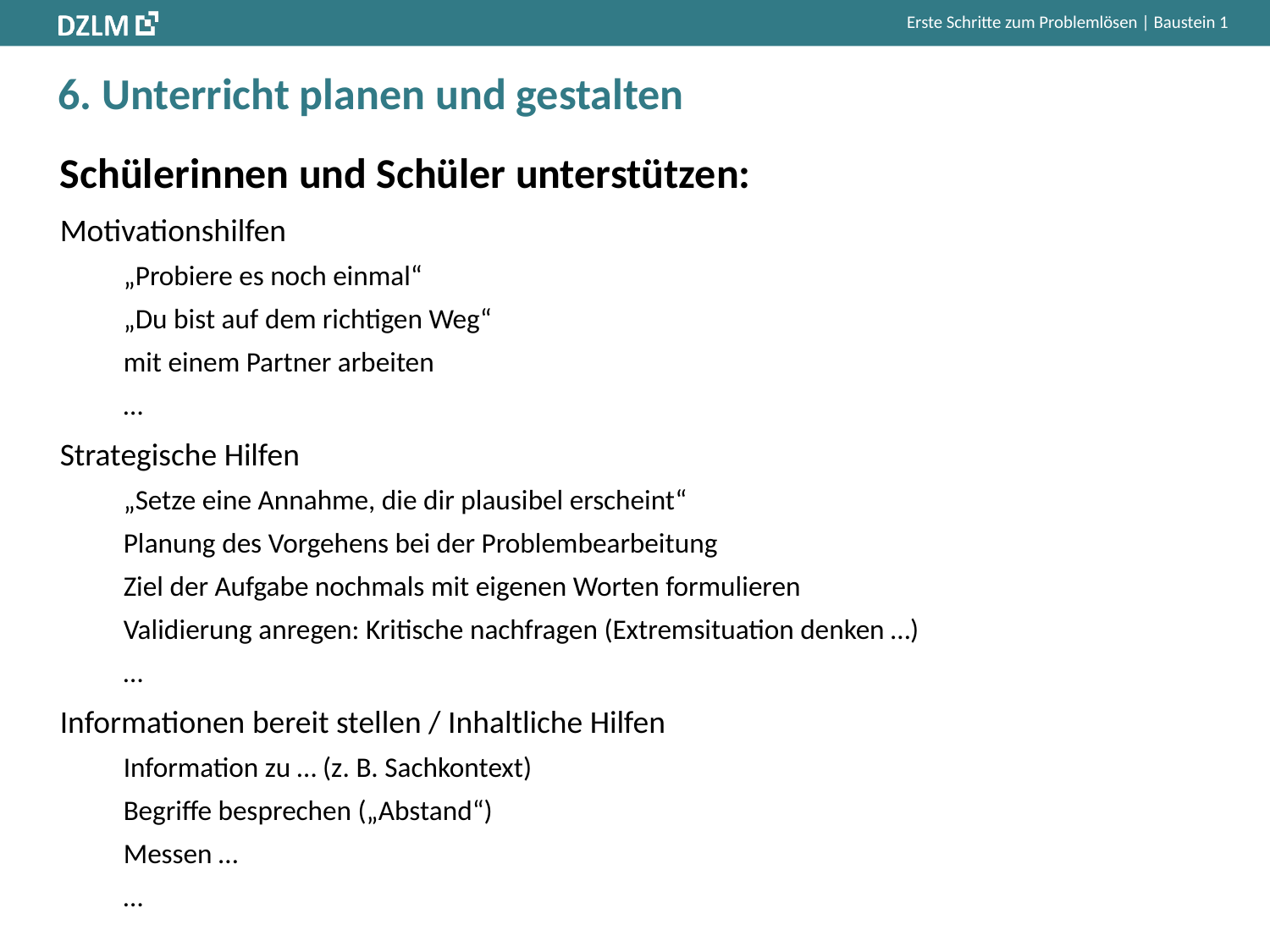

# 6. Unterricht planen und gestalten
Schülerinnen und Schüler unterstützen:
Motivationshilfen
„Probiere es noch einmal“
„Du bist auf dem richtigen Weg“
mit einem Partner arbeiten
…
Strategische Hilfen
„Setze eine Annahme, die dir plausibel erscheint“
Planung des Vorgehens bei der Problembearbeitung
Ziel der Aufgabe nochmals mit eigenen Worten formulieren
Validierung anregen: Kritische nachfragen (Extremsituation denken …)
…
Informationen bereit stellen / Inhaltliche Hilfen
Information zu … (z. B. Sachkontext)
Begriffe besprechen („Abstand“)
Messen …
…